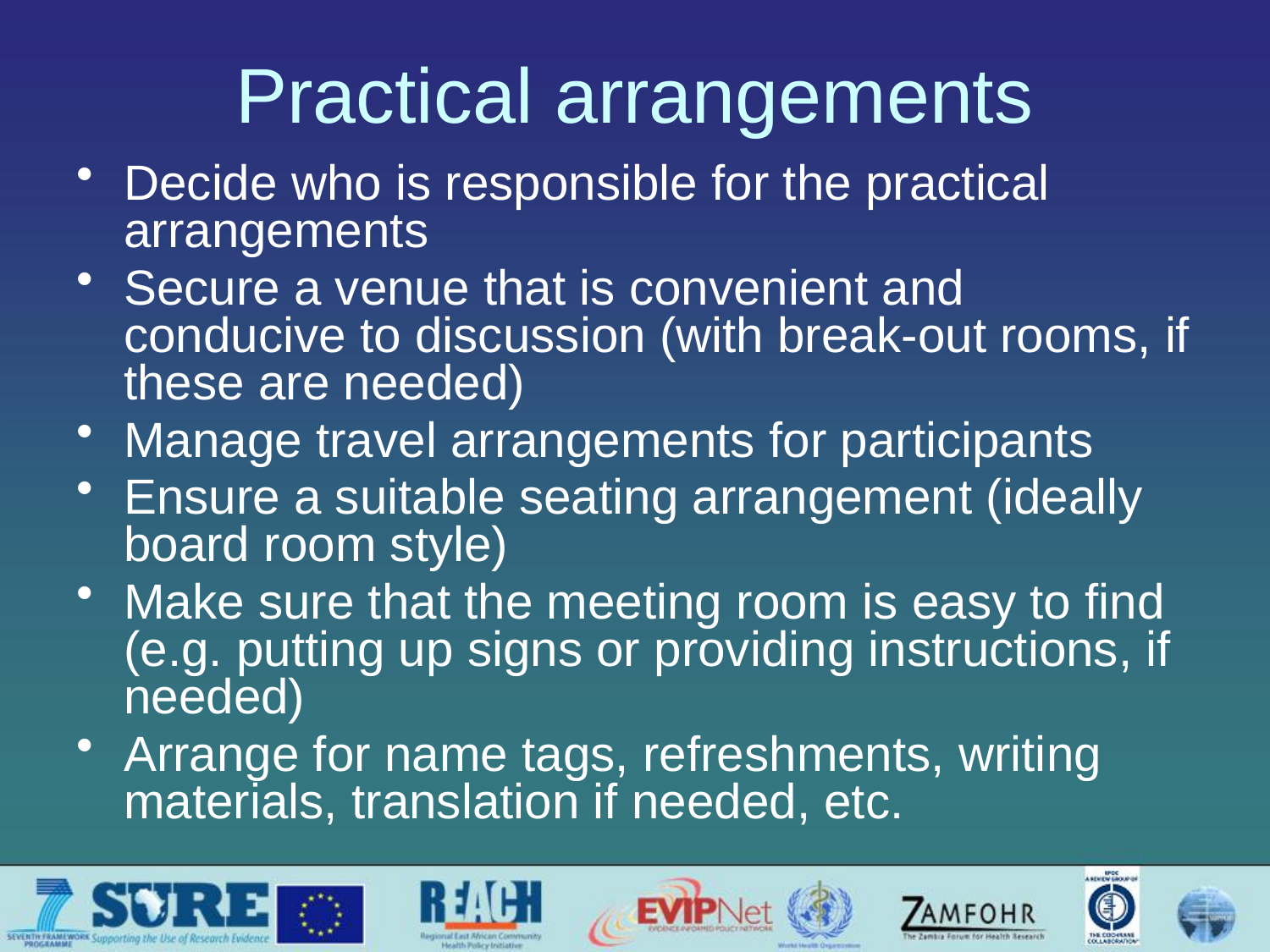

# Practical arrangements
Decide who is responsible for the practical arrangements
Secure a venue that is convenient and conducive to discussion (with break-out rooms, if these are needed)
Manage travel arrangements for participants
Ensure a suitable seating arrangement (ideally board room style)
Make sure that the meeting room is easy to find (e.g. putting up signs or providing instructions, if needed)
Arrange for name tags, refreshments, writing materials, translation if needed, etc.